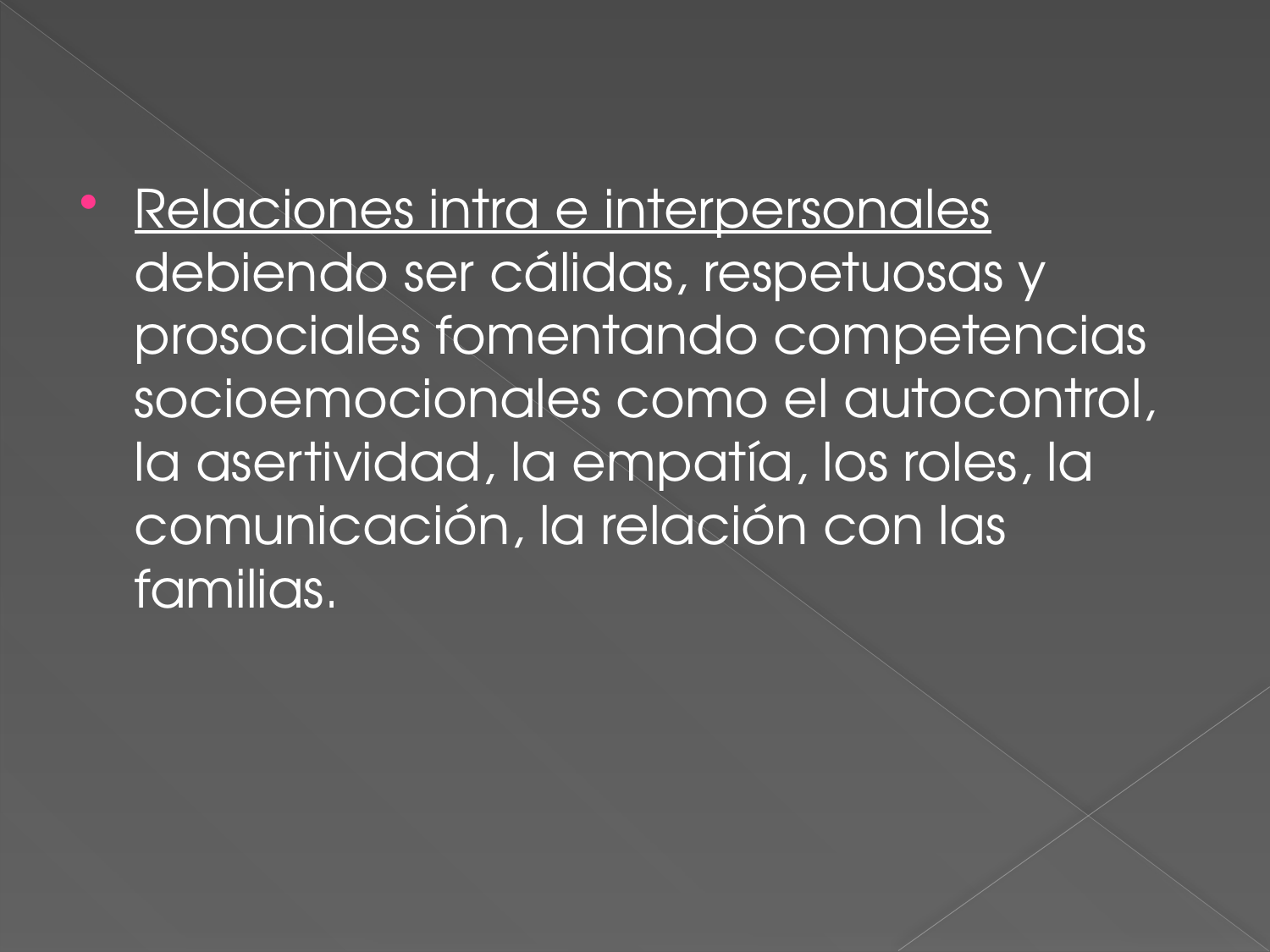

Relaciones intra e interpersonales debiendo ser cálidas, respetuosas y prosociales fomentando competencias socioemocionales como el autocontrol, la asertividad, la empatía, los roles, la comunicación, la relación con las familias.